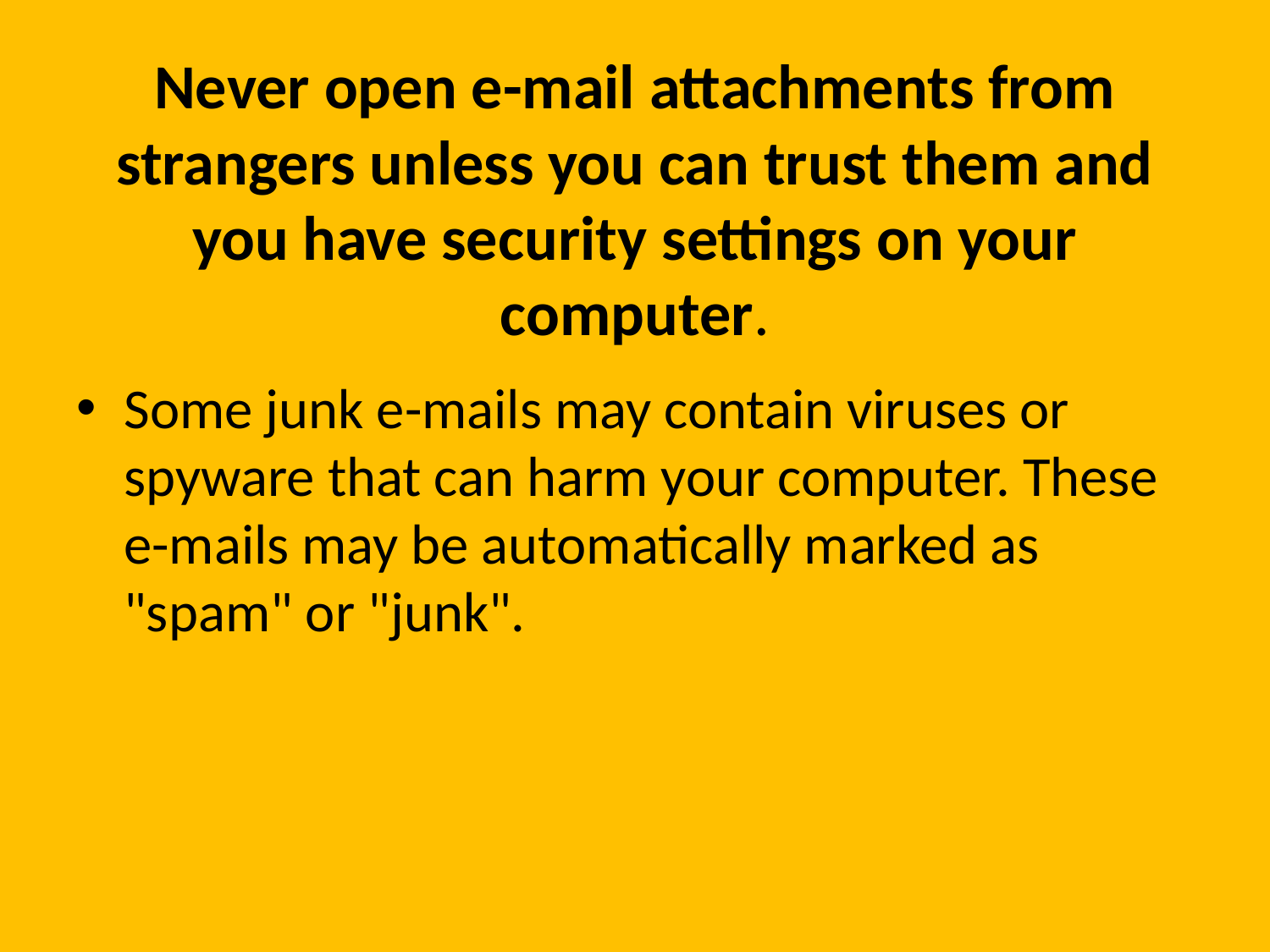

# Never open e-mail attachments from strangers unless you can trust them and you have security settings on your computer.
Some junk e-mails may contain viruses or spyware that can harm your computer. These e-mails may be automatically marked as "spam" or "junk".